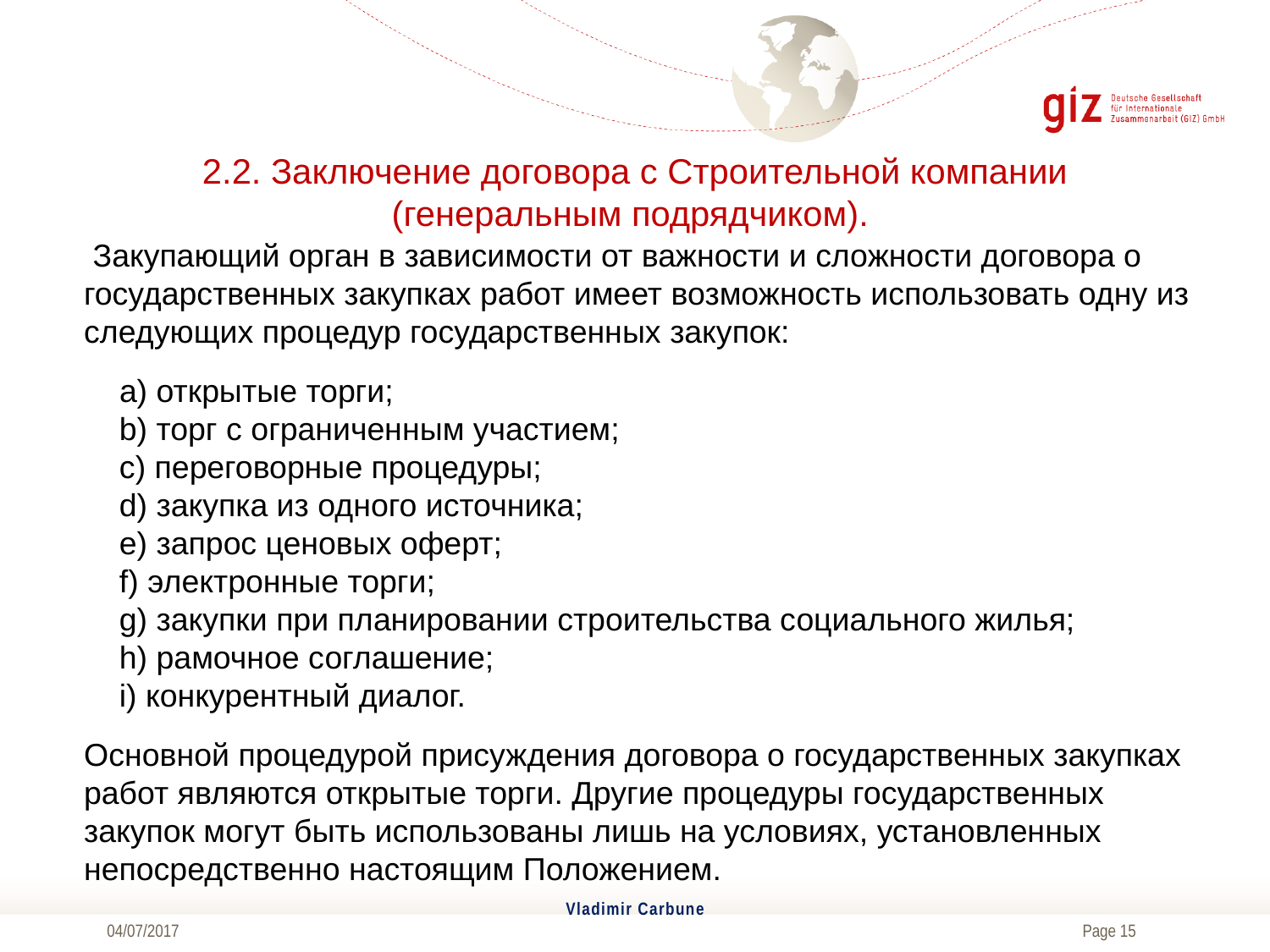

# 2.2. Заключение договора с Строительной компании (генеральным подрядчиком).
 Закупающий орган в зависимости от важности и сложности договора о государственных закупках работ имеет возможность использовать одну из следующих процедур государственных закупок:
    a) открытые торги;
    b) торг с ограниченным участием;
    c) переговорные процедуры;
    d) закупка из одного источника;
    e) запрос ценовых оферт;
    f) электронные торги;
    g) закупки при планировании строительства социального жилья;
    h) рамочное соглашение;
    i) конкурентный диалог.
Основной процедурой присуждения договора о государственных закупках работ являются открытые торги. Другие процедуры государственных закупок могут быть использованы лишь на условиях, установленных непосредственно настоящим Положением.

Vladimir Carbune

04/07/2017